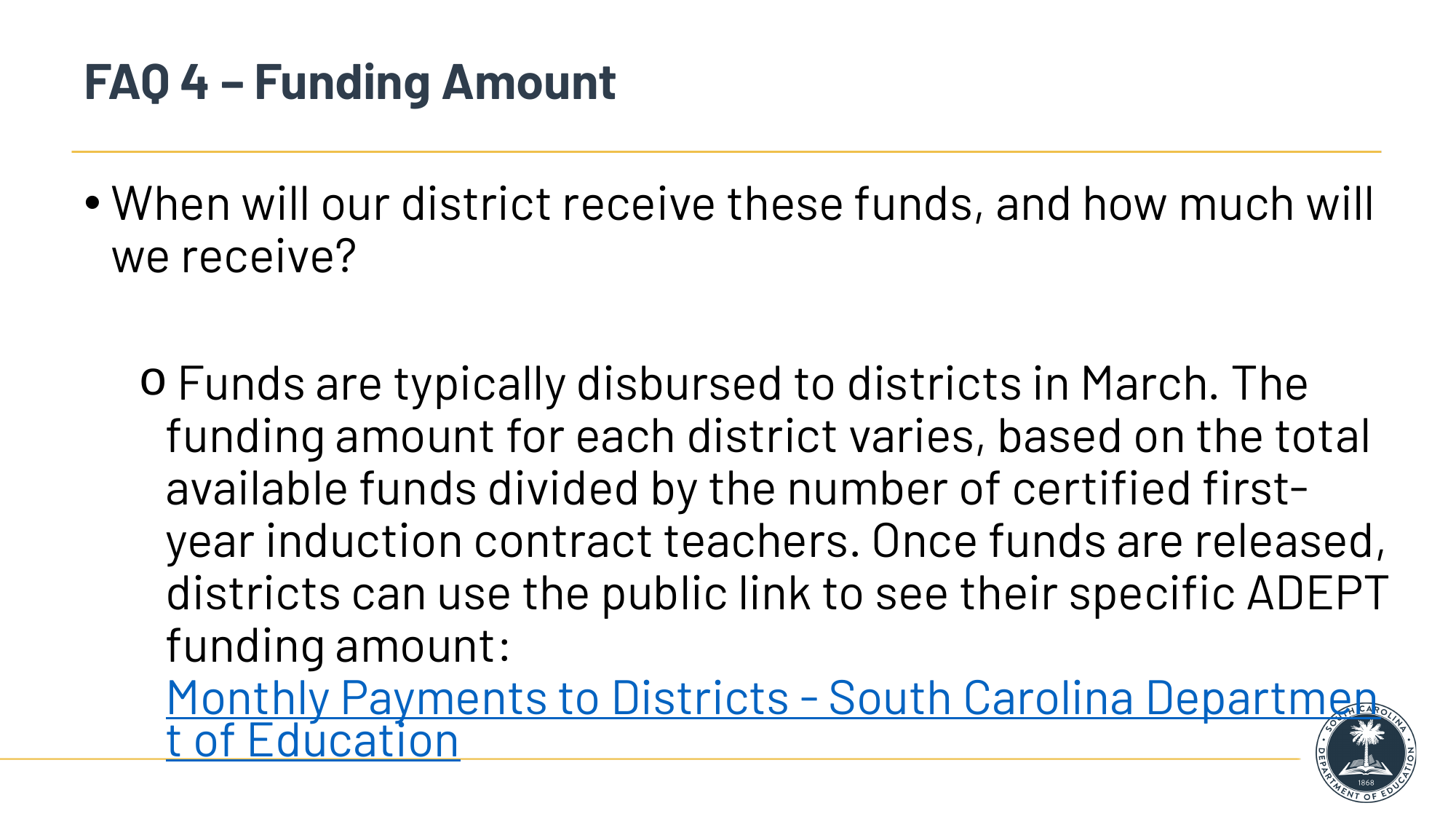

# FAQ 4 – Funding Amount

When will our district receive these funds, and how much will we receive?

 Funds are typically disbursed to districts in March. The funding amount for each district varies, based on the total available funds divided by the number of certified first-year induction contract teachers. Once funds are released, districts can use the public link to see their specific ADEPT funding amount: Monthly Payments to Districts - South Carolina Department of Education